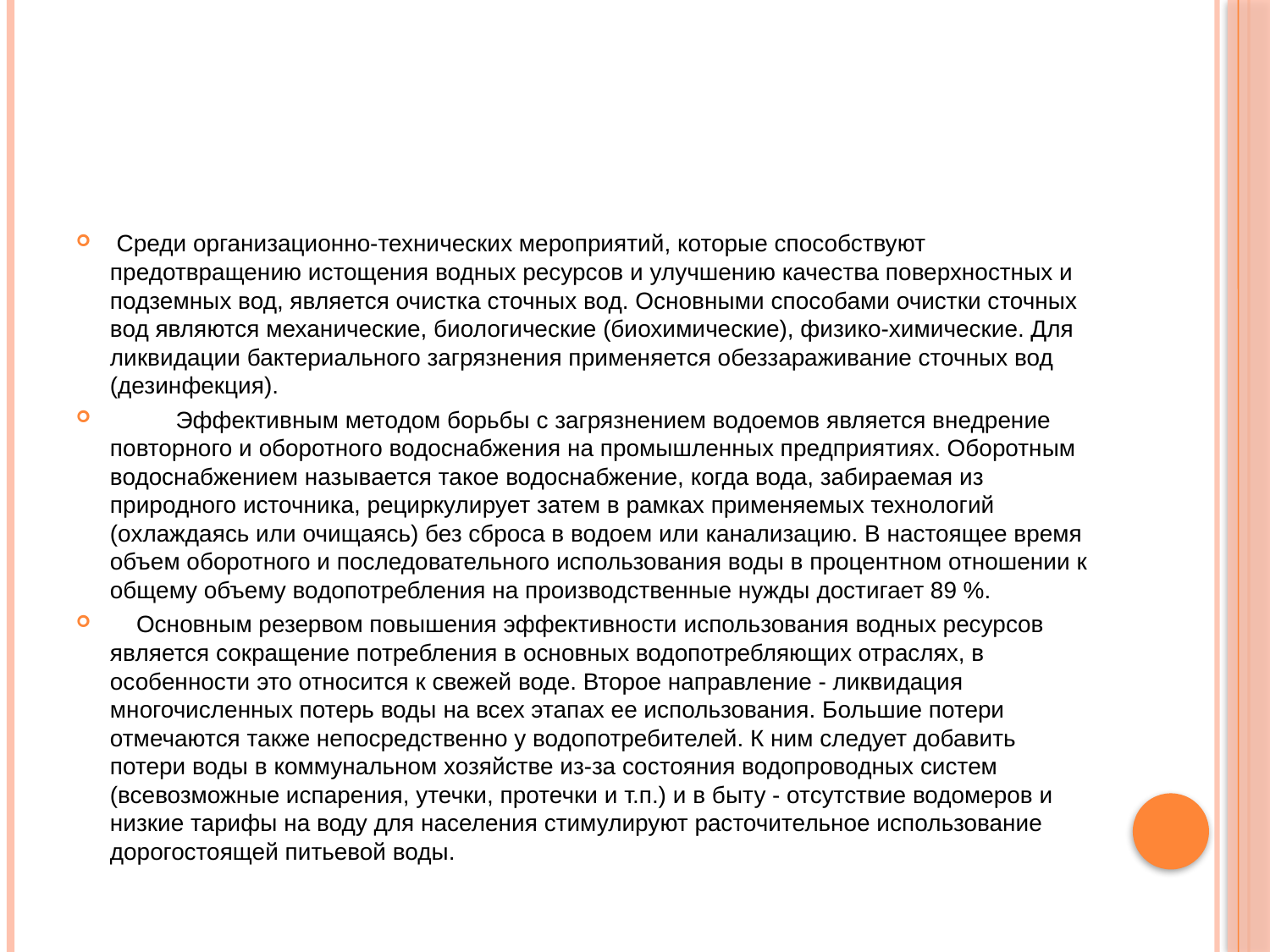

#
 Среди организационно-технических мероприятий, которые способствуют предотвращению истощения водных ресурсов и улучшению качества поверхностных и подземных вод, является очистка сточных вод. Основными способами очистки сточных вод являются механические, биологические (биохимические), физико-химические. Для ликвидации бактериального загрязнения применяется обеззараживание сточных вод (дезинфекция).
          Эффективным методом борьбы с загрязнением водоемов является внедрение повторного и оборотного водоснабжения на промышленных предприятиях. Оборотным водоснабжением называется такое водоснабжение, когда вода, забираемая из природного источника, рециркулирует затем в рамках применяемых технологий (охлаждаясь или очищаясь) без сброса в водоем или канализацию. В настоящее время объем оборотного и последовательного использования воды в процентном отношении к общему объему водопотребления на производственные нужды достигает 89 %.
    Основным резервом повышения эффективности использования водных ресурсов является сокращение потребления в основных водопотребляющих отраслях, в особенности это относится к свежей воде. Второе направление - ликвидация многочисленных потерь воды на всех этапах ее использования. Большие потери отмечаются также непосредственно у водопотребителей. К ним следует добавить потери воды в коммунальном хозяйстве из-за состояния водопроводных систем (всевозможные испарения, утечки, протечки и т.п.) и в быту - отсутствие водомеров и низкие тарифы на воду для населения стимулируют расточительное использование дорогостоящей питьевой воды.